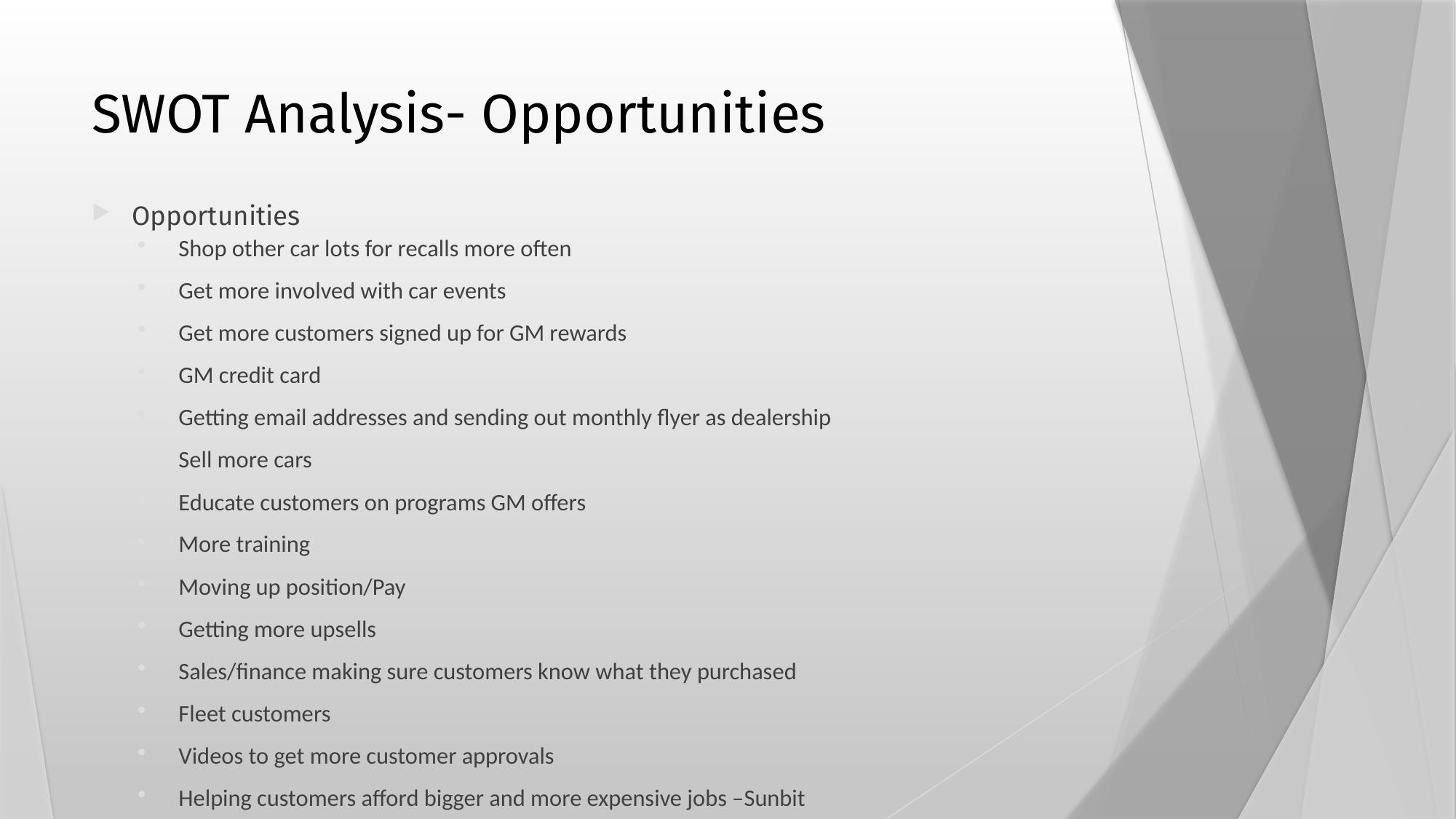

# SWOT Analysis- Opportunities
Opportunities
Shop other car lots for recalls more often
Get more involved with car events
Get more customers signed up for GM rewards
GM credit card
Getting email addresses and sending out monthly flyer as dealership
Sell more cars
Educate customers on programs GM offers
More training
Moving up position/Pay
Getting more upsells
Sales/finance making sure customers know what they purchased
Fleet customers
Videos to get more customer approvals
Helping customers afford bigger and more expensive jobs –Sunbit